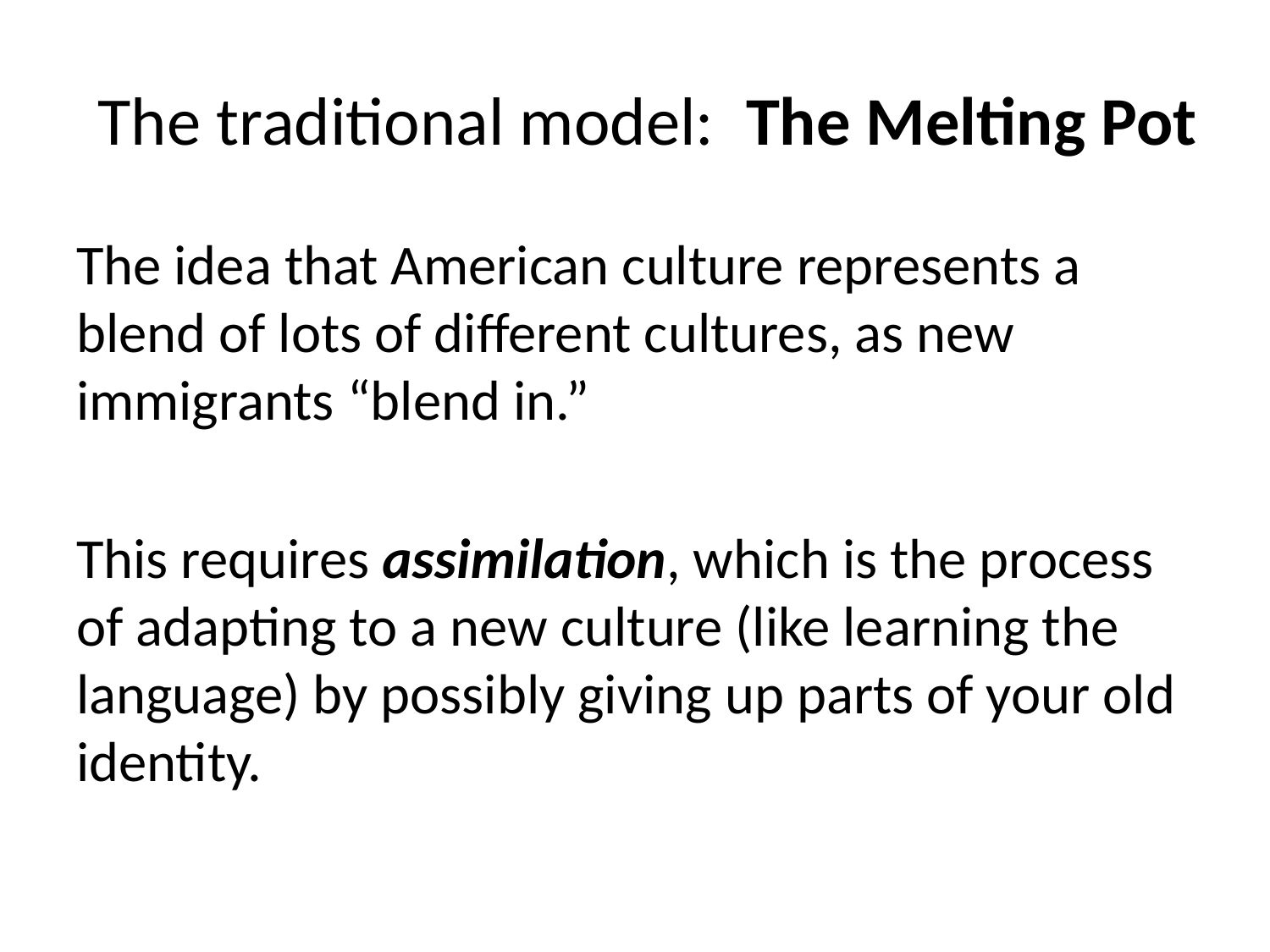

# The traditional model:  The Melting Pot
The idea that American culture represents a blend of lots of different cultures, as new immigrants “blend in.”

This requires assimilation, which is the process of adapting to a new culture (like learning the language) by possibly giving up parts of your old identity.